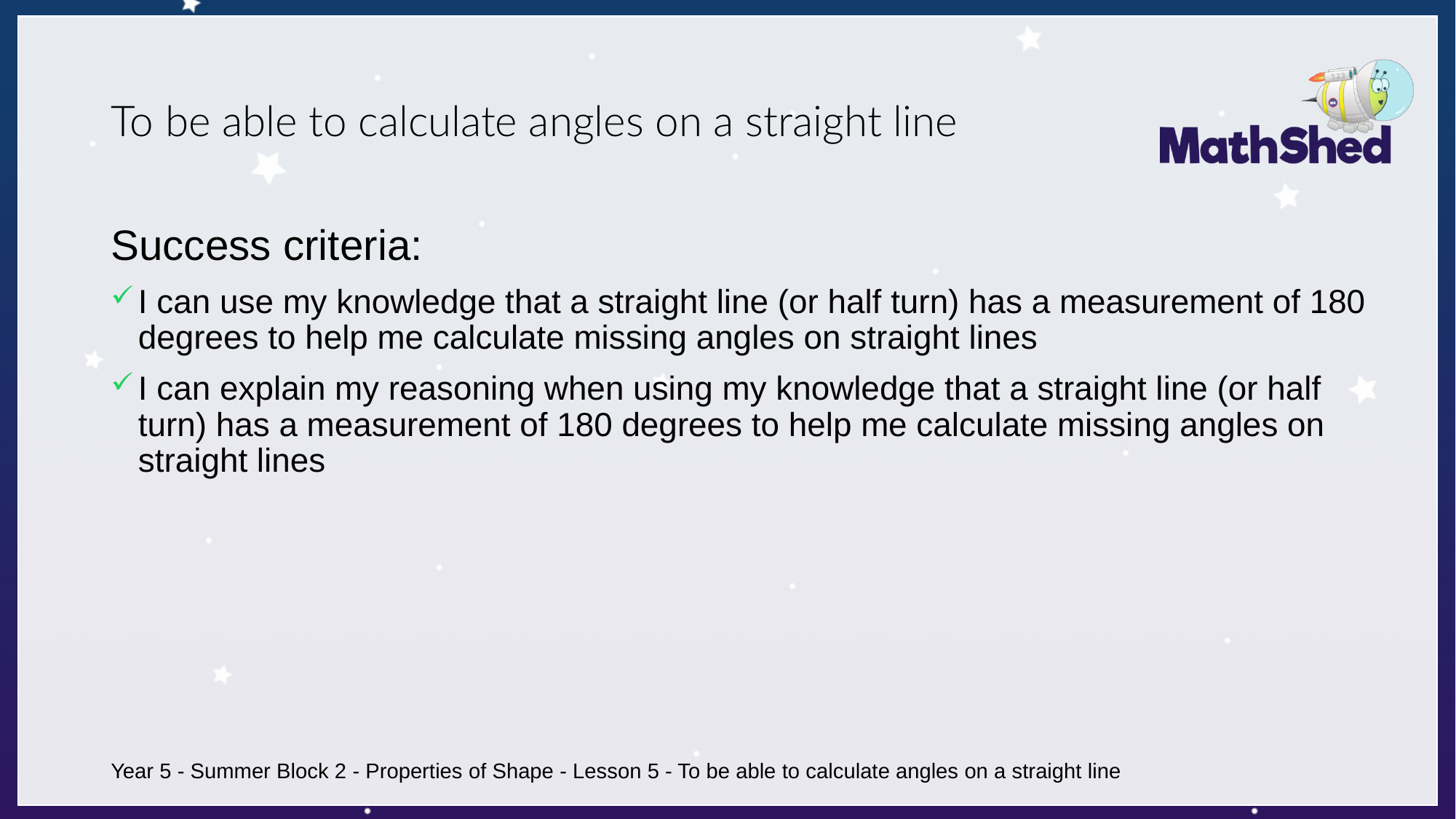

# To be able to calculate angles on a straight line
Success criteria:
I can use my knowledge that a straight line (or half turn) has a measurement of 180 degrees to help me calculate missing angles on straight lines
I can explain my reasoning when using my knowledge that a straight line (or half turn) has a measurement of 180 degrees to help me calculate missing angles on straight lines
Year 5 - Summer Block 2 - Properties of Shape - Lesson 5 - To be able to calculate angles on a straight line